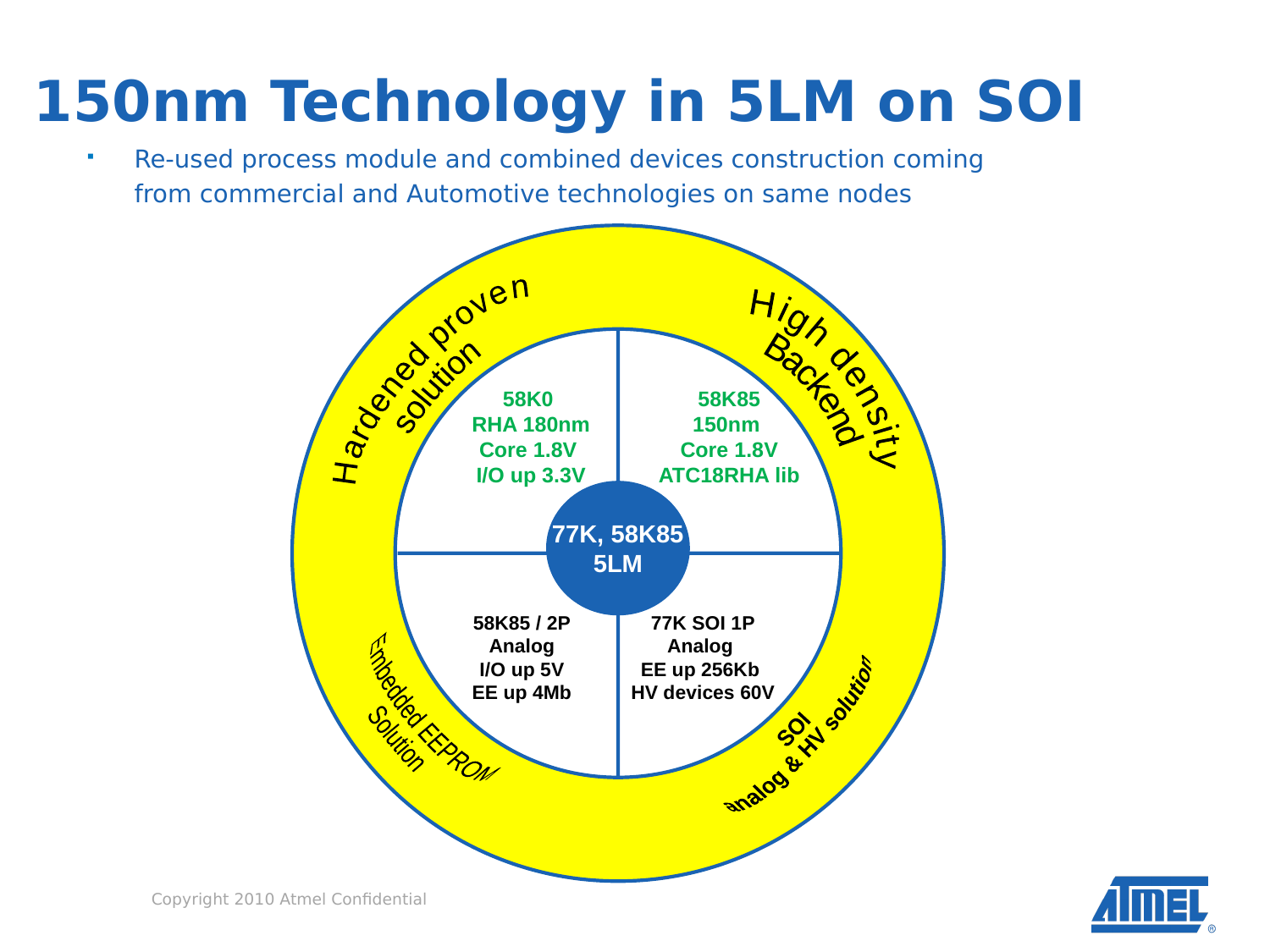

# 150nm Technology in 5LM on SOI
Re-used process module and combined devices construction coming
	from commercial and Automotive technologies on same nodes

High density
Backend
Hardened proven
solution
58K0
RHA 180nm
Core 1.8V
I/O up 3.3V
58K85
150nm
Core 1.8V
ATC18RHA lib

77K, 58K85
5LM

58K85 / 2P
Analog
I/O up 5V
EE up 4Mb
77K SOI 1P
Analog
EE up 256Kb
HV devices 60V
Embedded EEPROM
Solution
SOI
analog & HV solution